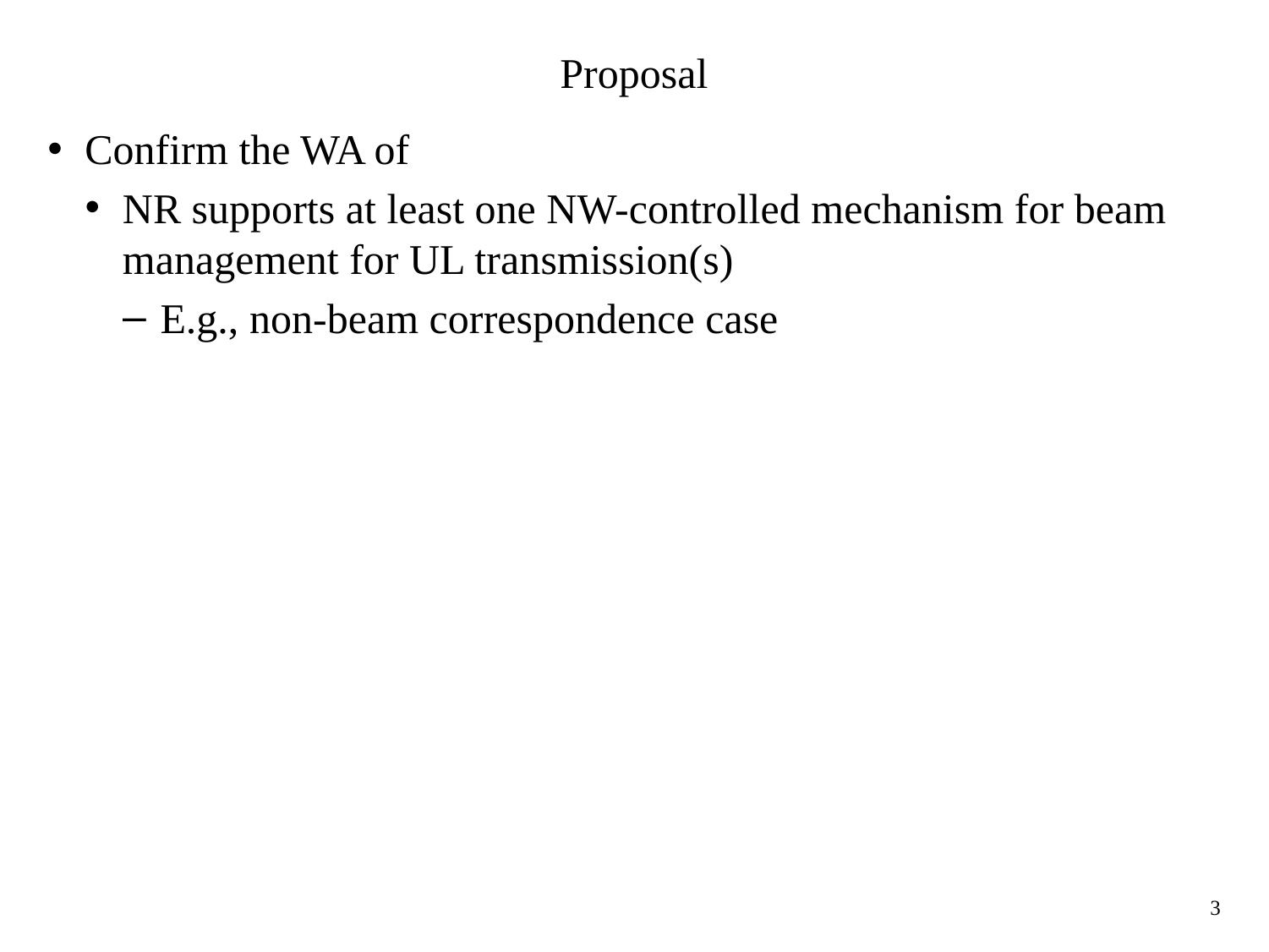

# Proposal
Confirm the WA of
NR supports at least one NW-controlled mechanism for beam management for UL transmission(s)
E.g., non-beam correspondence case
3